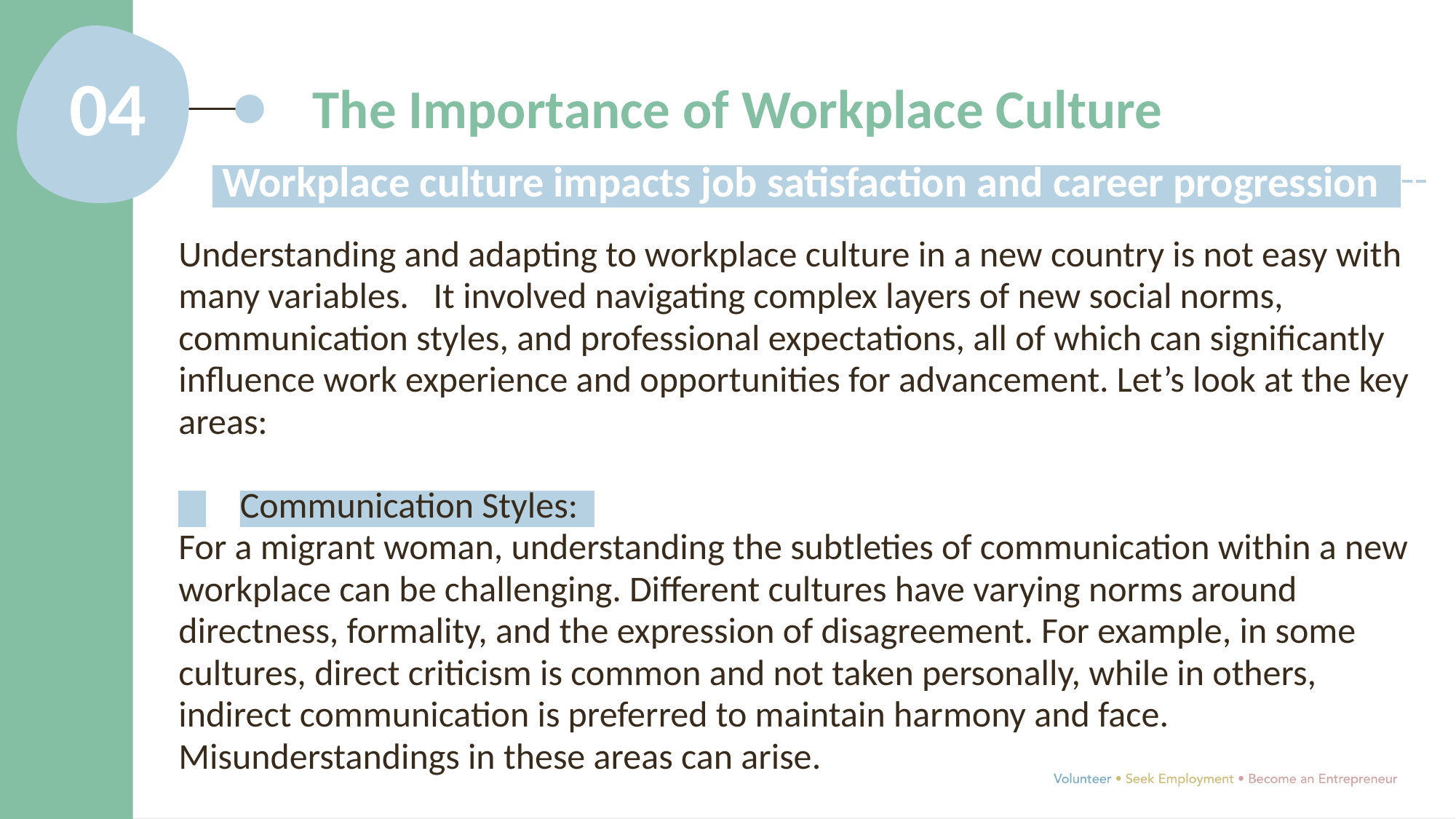

04
The Importance of Workplace Culture

 Workplace culture impacts job satisfaction and career progression:
Understanding and adapting to workplace culture in a new country is not easy with many variables.   It involved navigating complex layers of new social norms, communication styles, and professional expectations, all of which can significantly influence work experience and opportunities for advancement. Let’s look at the key areas:

Communication Styles:
For a migrant woman, understanding the subtleties of communication within a new workplace can be challenging. Different cultures have varying norms around directness, formality, and the expression of disagreement. For example, in some cultures, direct criticism is common and not taken personally, while in others, indirect communication is preferred to maintain harmony and face. Misunderstandings in these areas can arise.